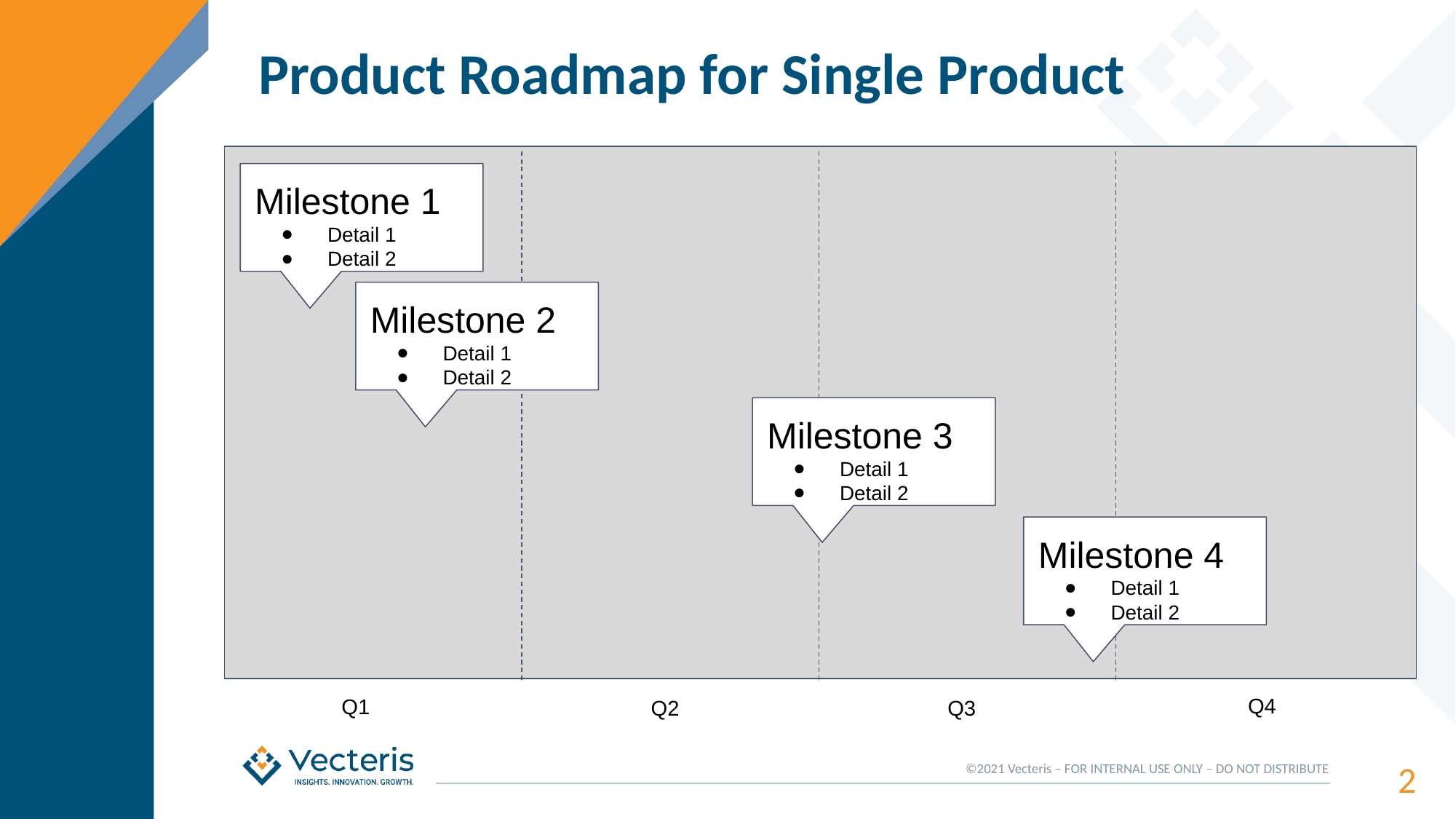

# Product Roadmap for Single Product

Milestone 1
Detail 1
Detail 2
Milestone 2
Detail 1
Detail 2
Milestone 3
Detail 1
Detail 2
Milestone 4
Detail 1
Detail 2
Q4
Q1
Q2
Q3
2
©2021 Vecteris – FOR INTERNAL USE ONLY – DO NOT DISTRIBUTE